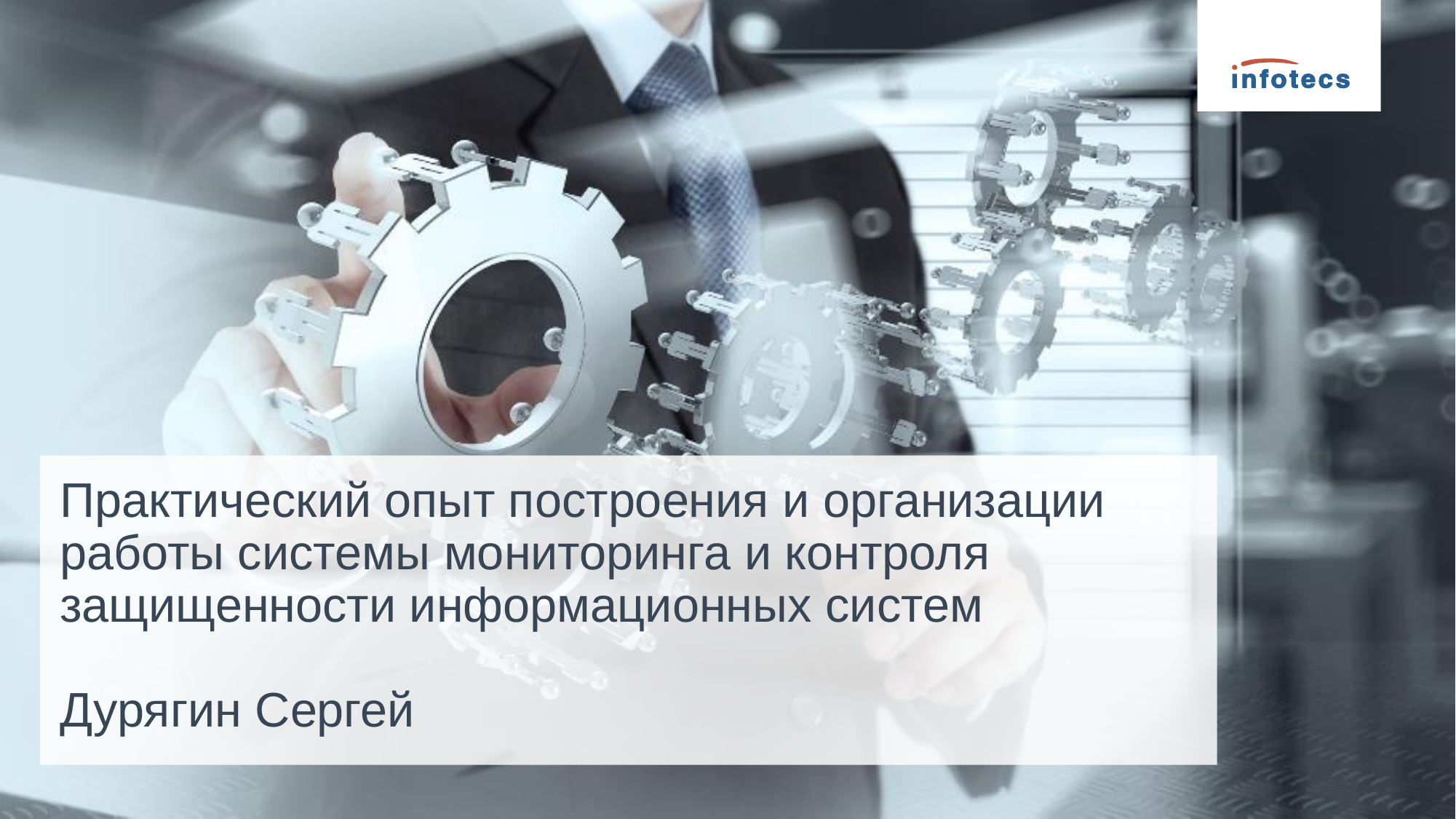

# Практический опыт построения и организации работы системы мониторинга и контроля защищенности информационных систем Дурягин Сергей